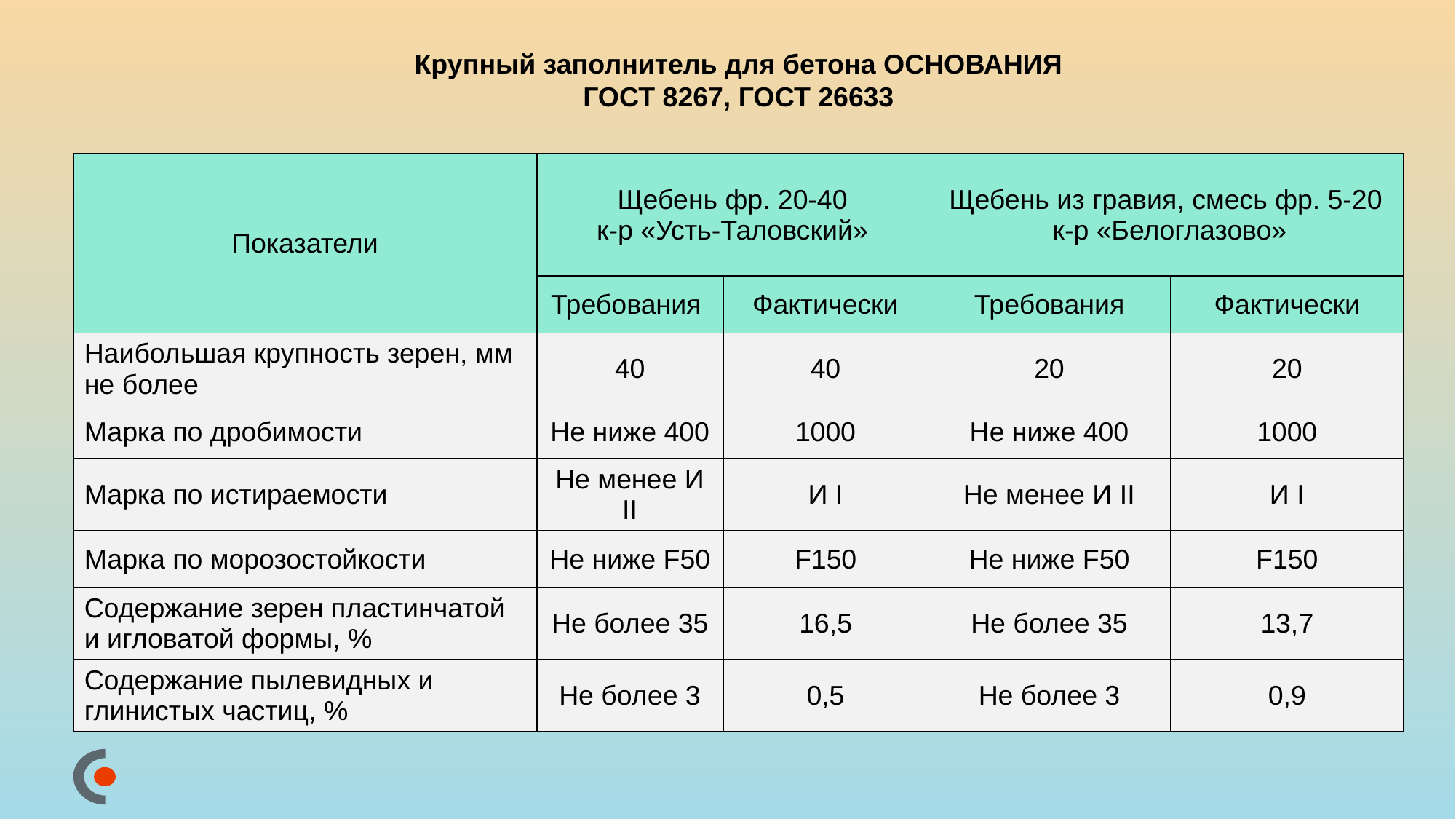

Крупный заполнитель для бетона ОСНОВАНИЯ
ГОСТ 8267, ГОСТ 26633
| Показатели | Щебень фр. 20-40 к-р «Усть-Таловский» |  | Щебень из гравия, смесь фр. 5-20 к-р «Белоглазово» |  |
| --- | --- | --- | --- | --- |
|  | Требования | Фактически | Требования | Фактически |
| Наибольшая крупность зерен, мм не более | 40 | 40 | 20 | 20 |
| Марка по дробимости | Не ниже 400 | 1000 | Не ниже 400 | 1000 |
| Марка по истираемости | Не менее И II | И I | Не менее И II | И I |
| Марка по морозостойкости | Не ниже F50 | F150 | Не ниже F50 | F150 |
| Содержание зерен пластинчатой и игловатой формы, % | Не более 35 | 16,5 | Не более 35 | 13,7 |
| Содержание пылевидных и глинистых частиц, % | Не более 3 | 0,5 | Не более 3 | 0,9 |